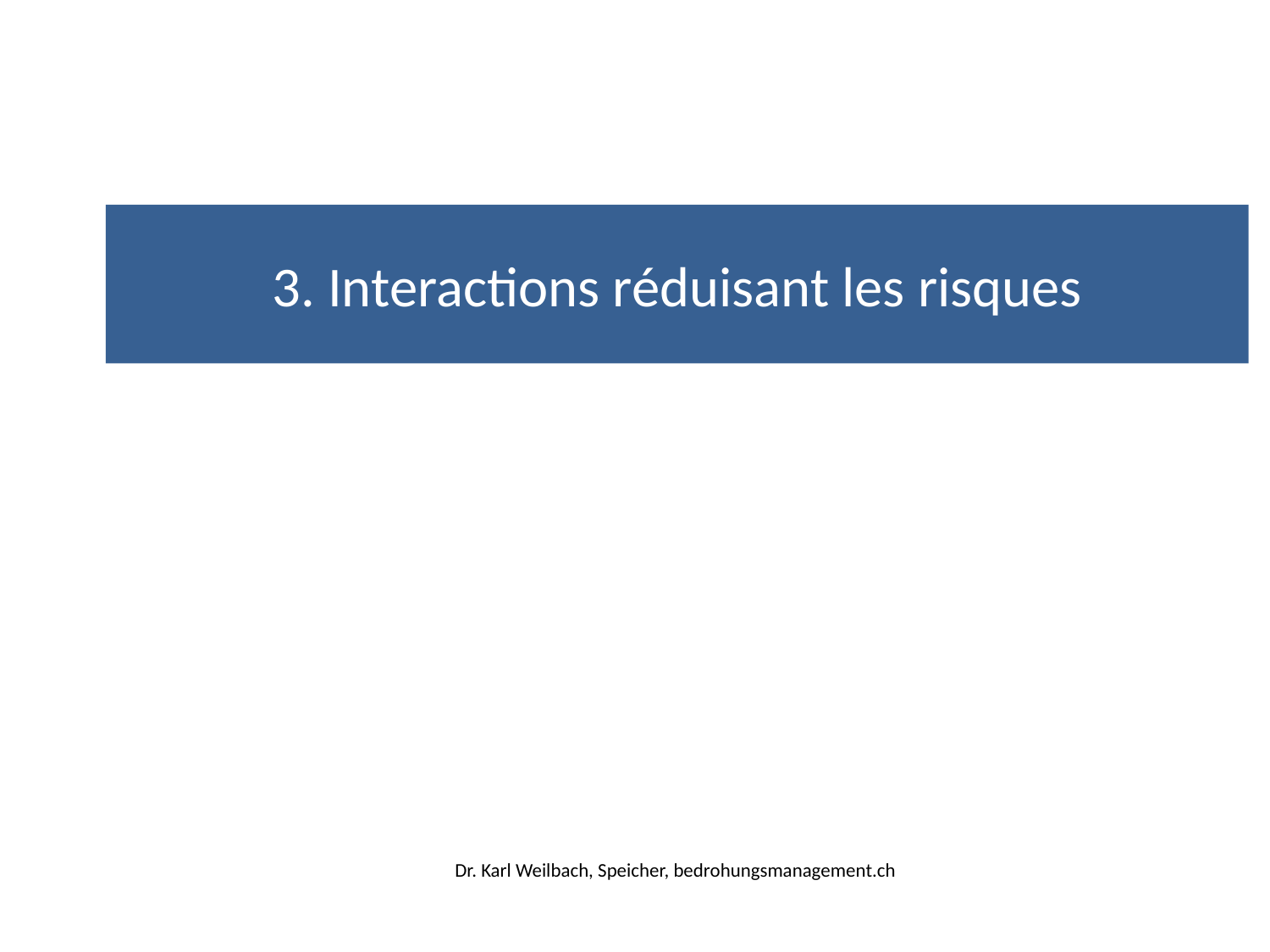

# 3. Interactions réduisant les risques
Dr. Karl Weilbach, Speicher, bedrohungsmanagement.ch